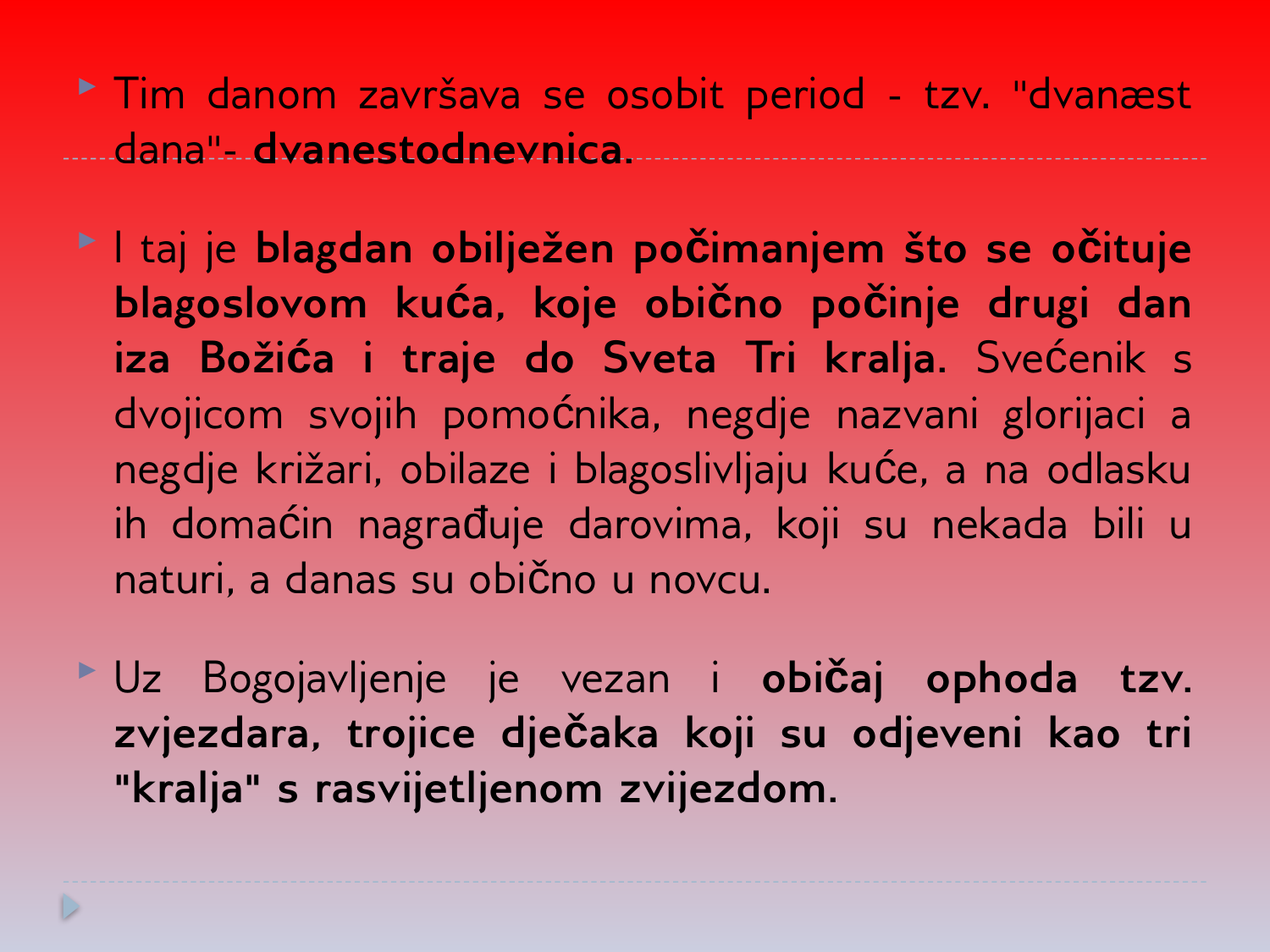

Tim danom završava se osobit period - tzv. "dvanaest dana"- dvanestodnevnica.

I taj je blagdan obilježen počimanjem što se očituje blagoslovom kuća, koje obično počinje drugi dan iza Božića i traje do Sveta Tri kralja. Svećenik s dvojicom svojih pomoćnika, negdje nazvani glorijaci a negdje križari, obilaze i blagoslivljaju kuće, a na odlasku ih domaćin nagrađuje darovima, koji su nekada bili u naturi, a danas su obično u novcu.

Uz Bogojavljenje je vezan i običaj ophoda tzv. zvjezdara, trojice dječaka koji su odjeveni kao tri "kralja" s rasvijetljenom zvijezdom.